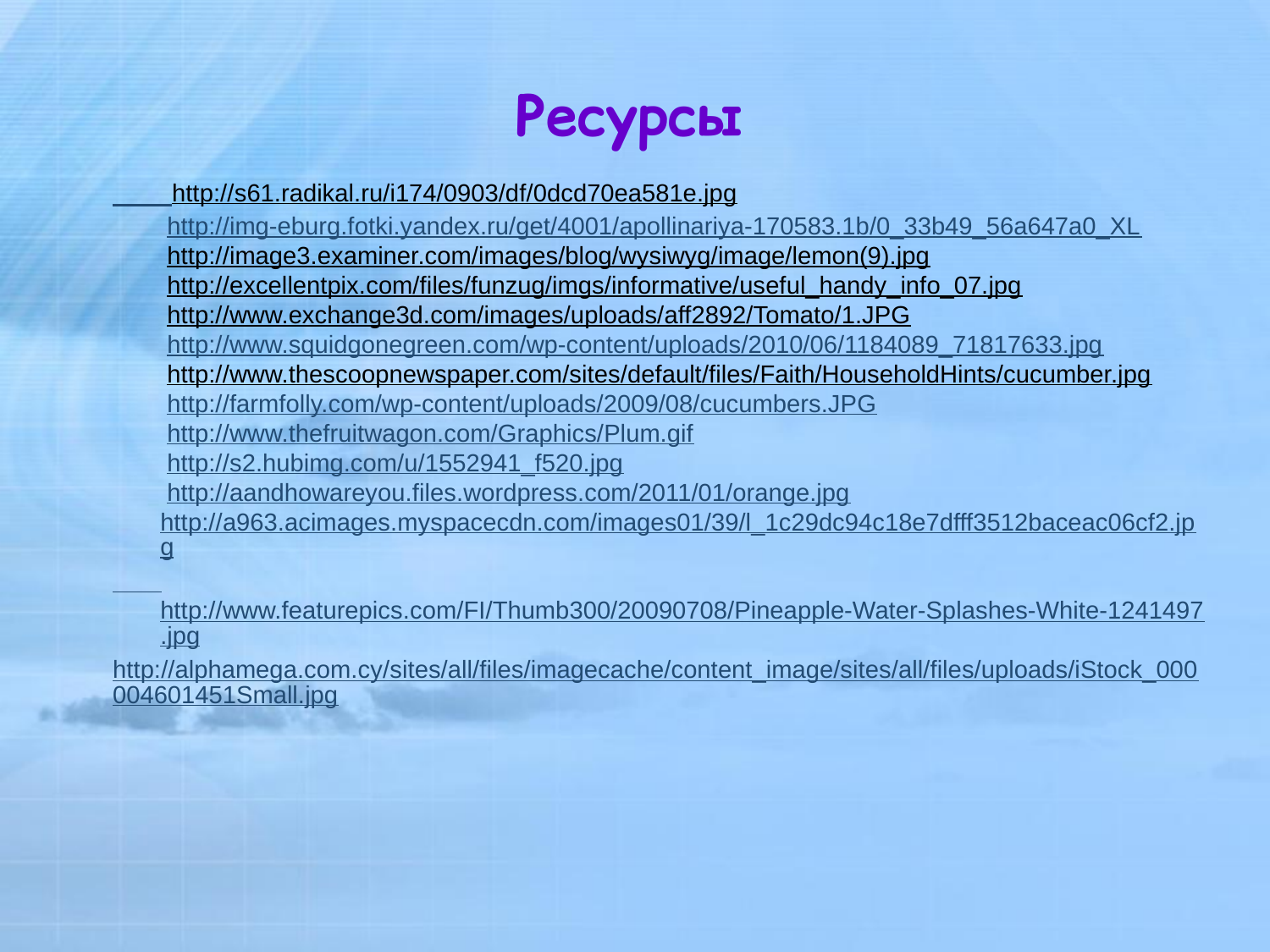

# Ресурсы
     http://s61.radikal.ru/i174/0903/df/0dcd70ea581e.jpg
 http://img-eburg.fotki.yandex.ru/get/4001/apollinariya-170583.1b/0_33b49_56a647a0_XL
 http://image3.examiner.com/images/blog/wysiwyg/image/lemon(9).jpg
 http://excellentpix.com/files/funzug/imgs/informative/useful_handy_info_07.jpg
 http://www.exchange3d.com/images/uploads/aff2892/Tomato/1.JPG
 http://www.squidgonegreen.com/wp-content/uploads/2010/06/1184089_71817633.jpg
 http://www.thescoopnewspaper.com/sites/default/files/Faith/HouseholdHints/cucumber.jpg
 http://farmfolly.com/wp-content/uploads/2009/08/cucumbers.JPG
 http://www.thefruitwagon.com/Graphics/Plum.gif
 http://s2.hubimg.com/u/1552941_f520.jpg
 http://aandhowareyou.files.wordpress.com/2011/01/orange.jpg
http://a963.acimages.myspacecdn.com/images01/39/l_1c29dc94c18e7dfff3512baceac06cf2.jpg
       http://www.featurepics.com/FI/Thumb300/20090708/Pineapple-Water-Splashes-White-1241497.jpg
http://alphamega.com.cy/sites/all/files/imagecache/content_image/sites/all/files/uploads/iStock_000004601451Small.jpg